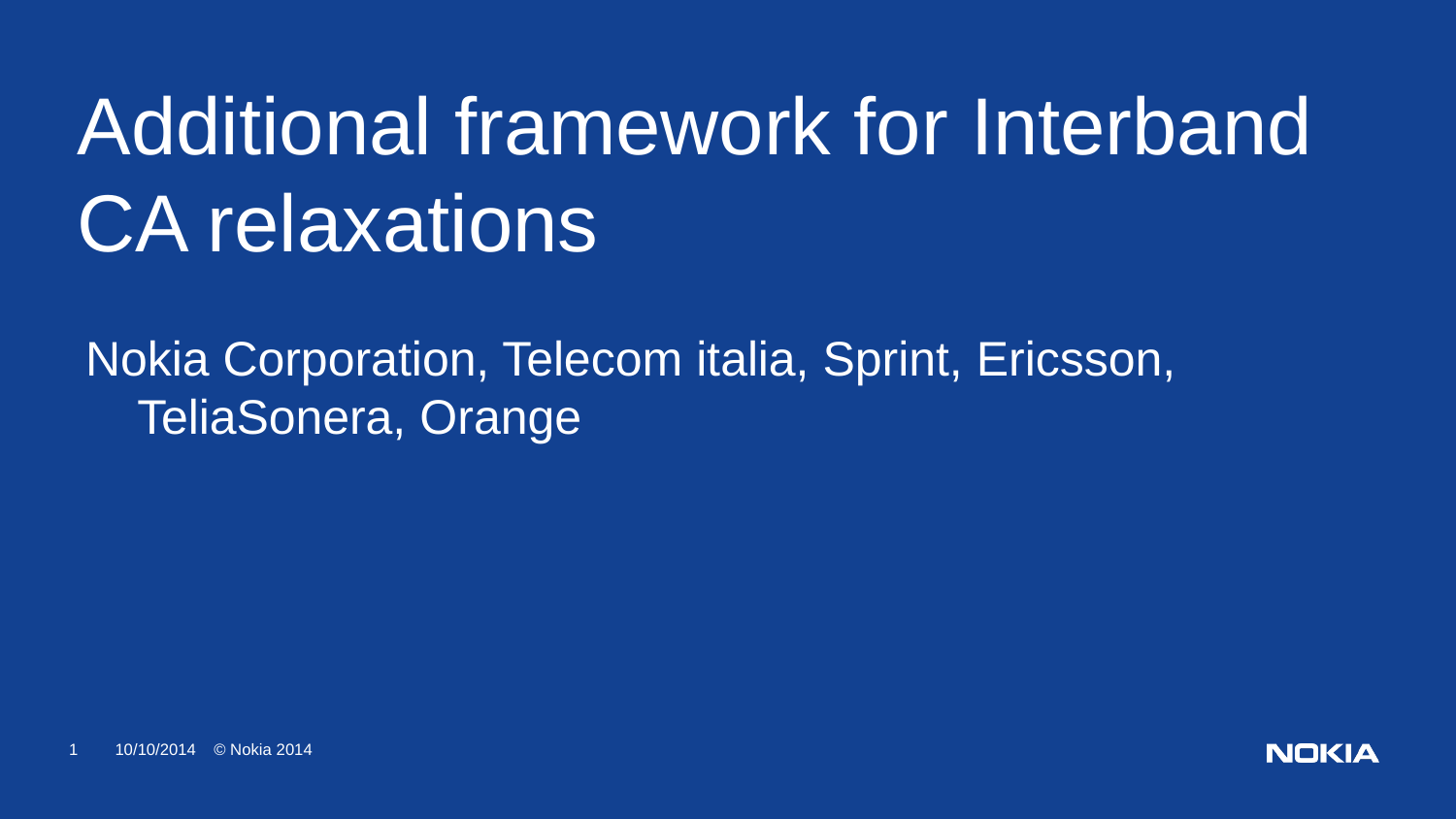

Additional framework for Interband CA relaxations
Nokia Corporation, Telecom italia, Sprint, Ericsson, TeliaSonera, Orange